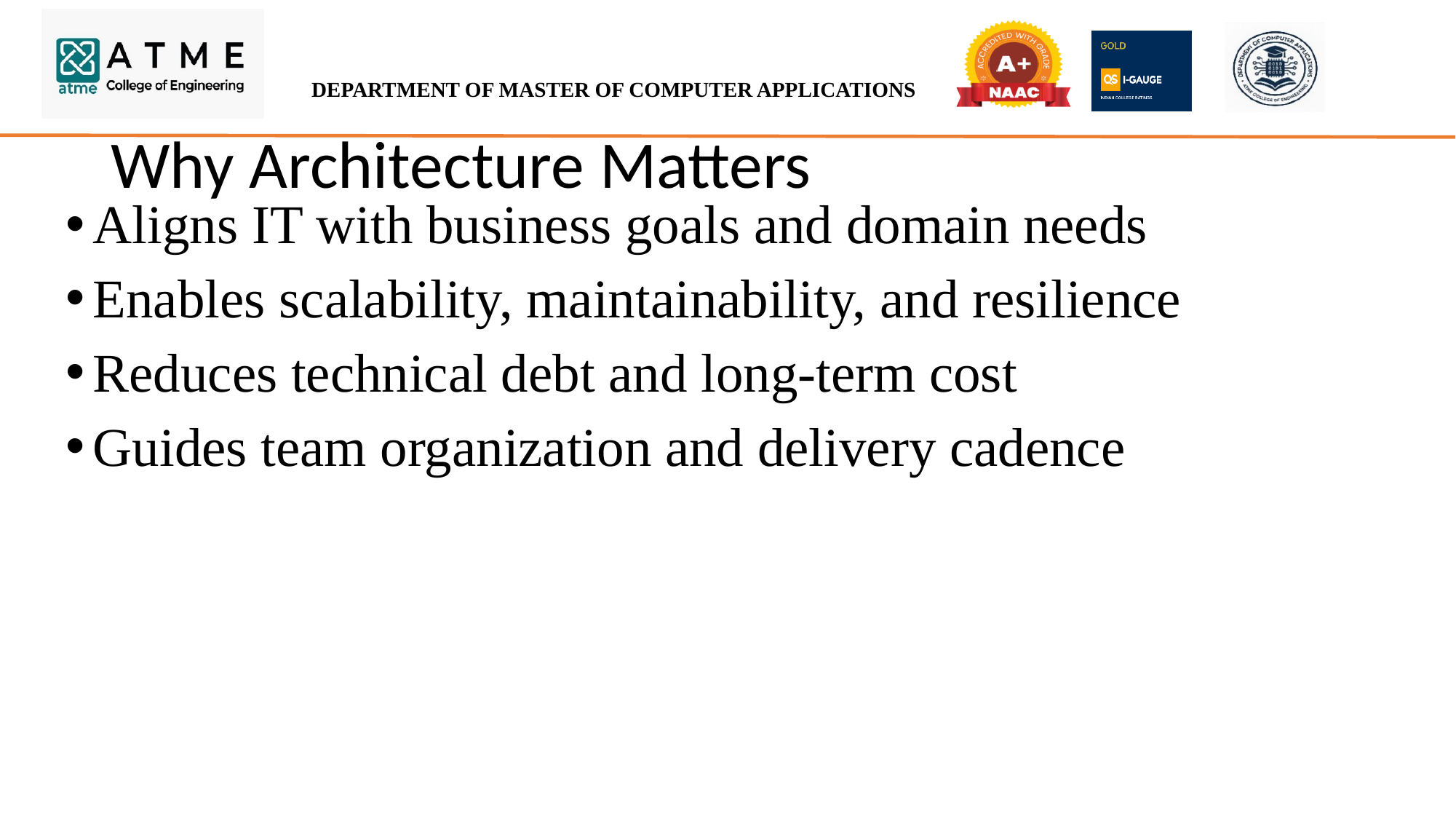

# Why Architecture Matters
Aligns IT with business goals and domain needs
Enables scalability, maintainability, and resilience
Reduces technical debt and long-term cost
Guides team organization and delivery cadence